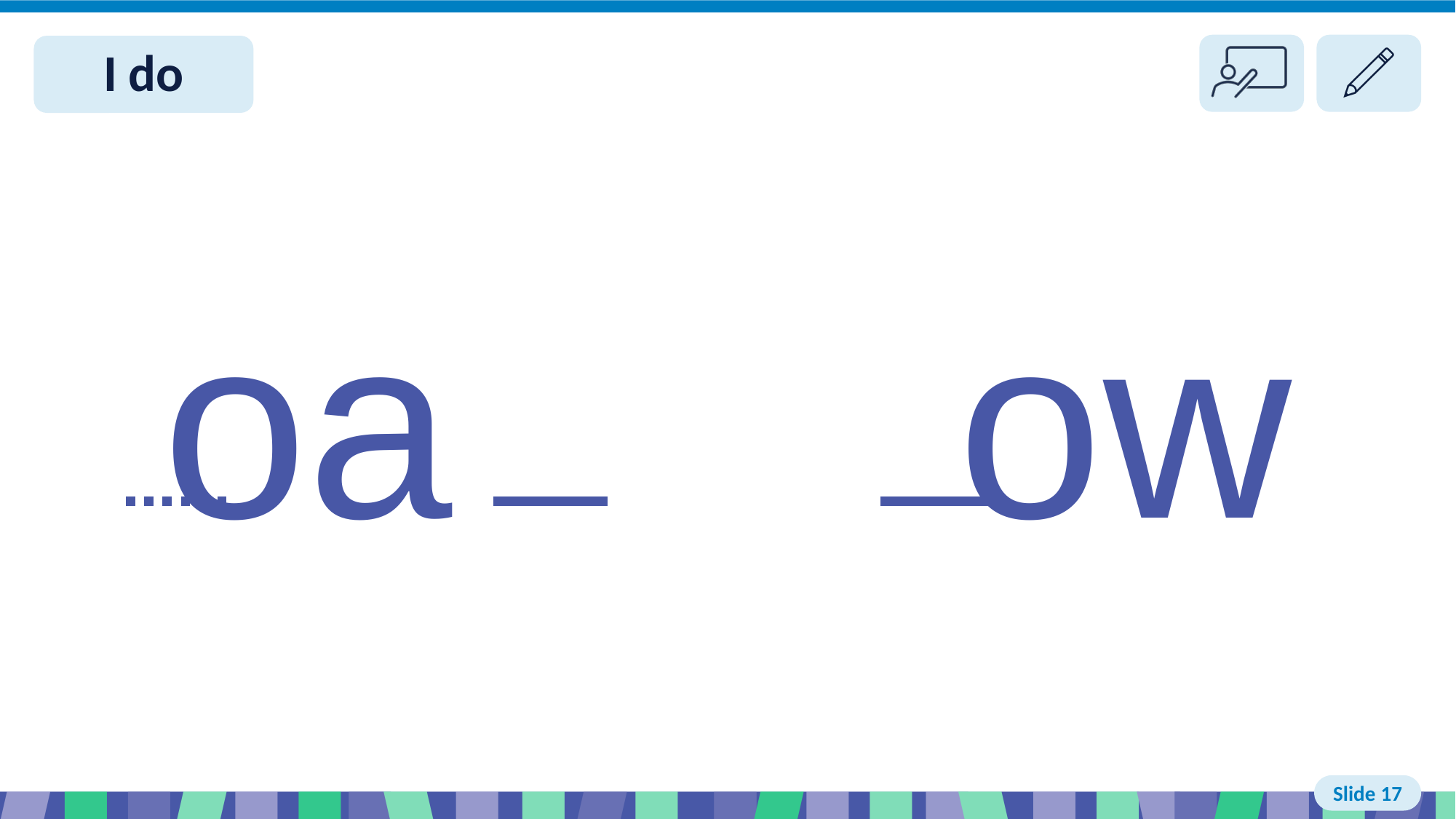

# Slide 17 I do
 oa       ow